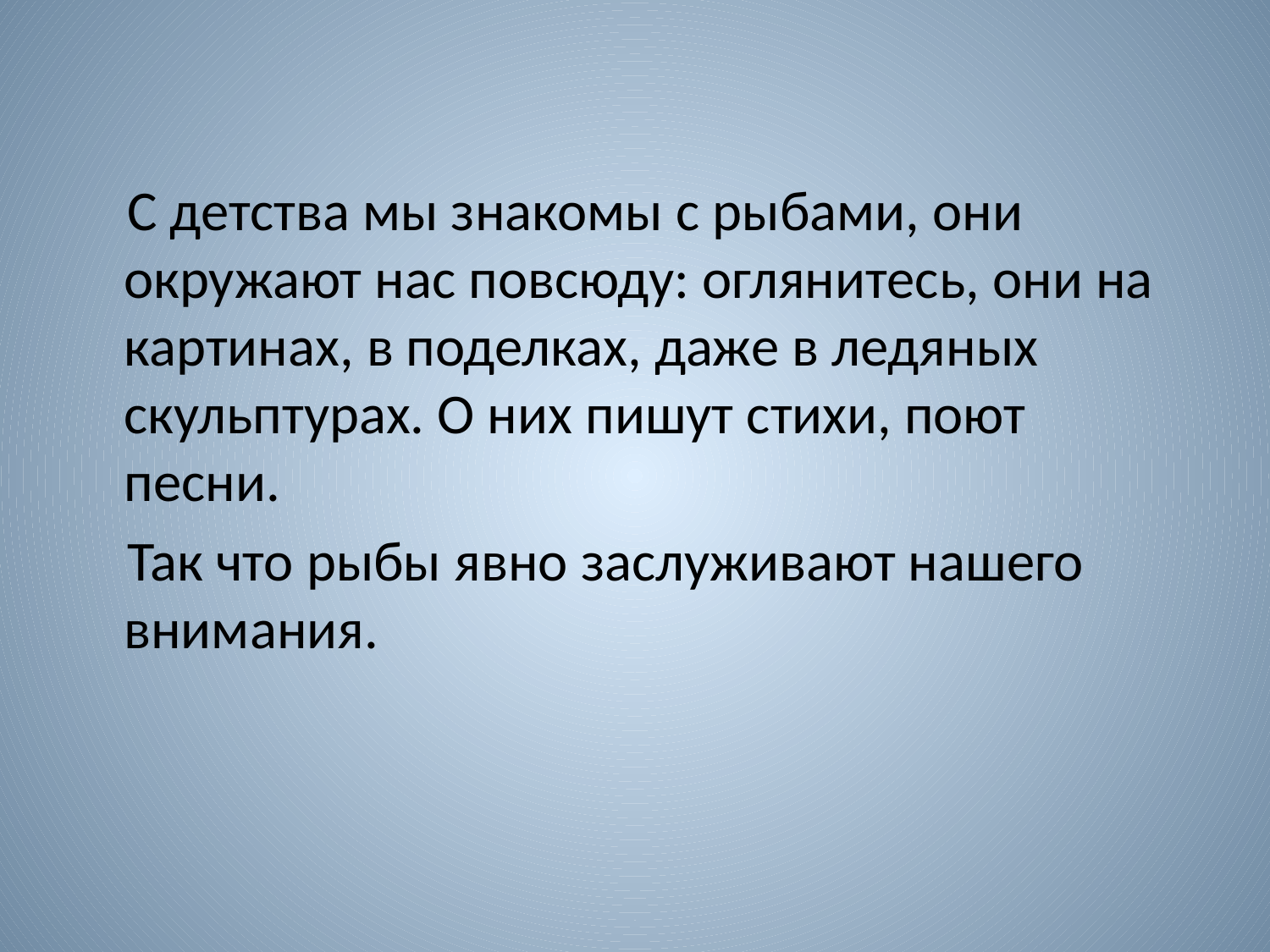

С детства мы знакомы с рыбами, они окружают нас повсюду: оглянитесь, они на картинах, в поделках, даже в ледяных скульптурах. О них пишут стихи, поют песни.
    Так что рыбы явно заслуживают нашего внимания.